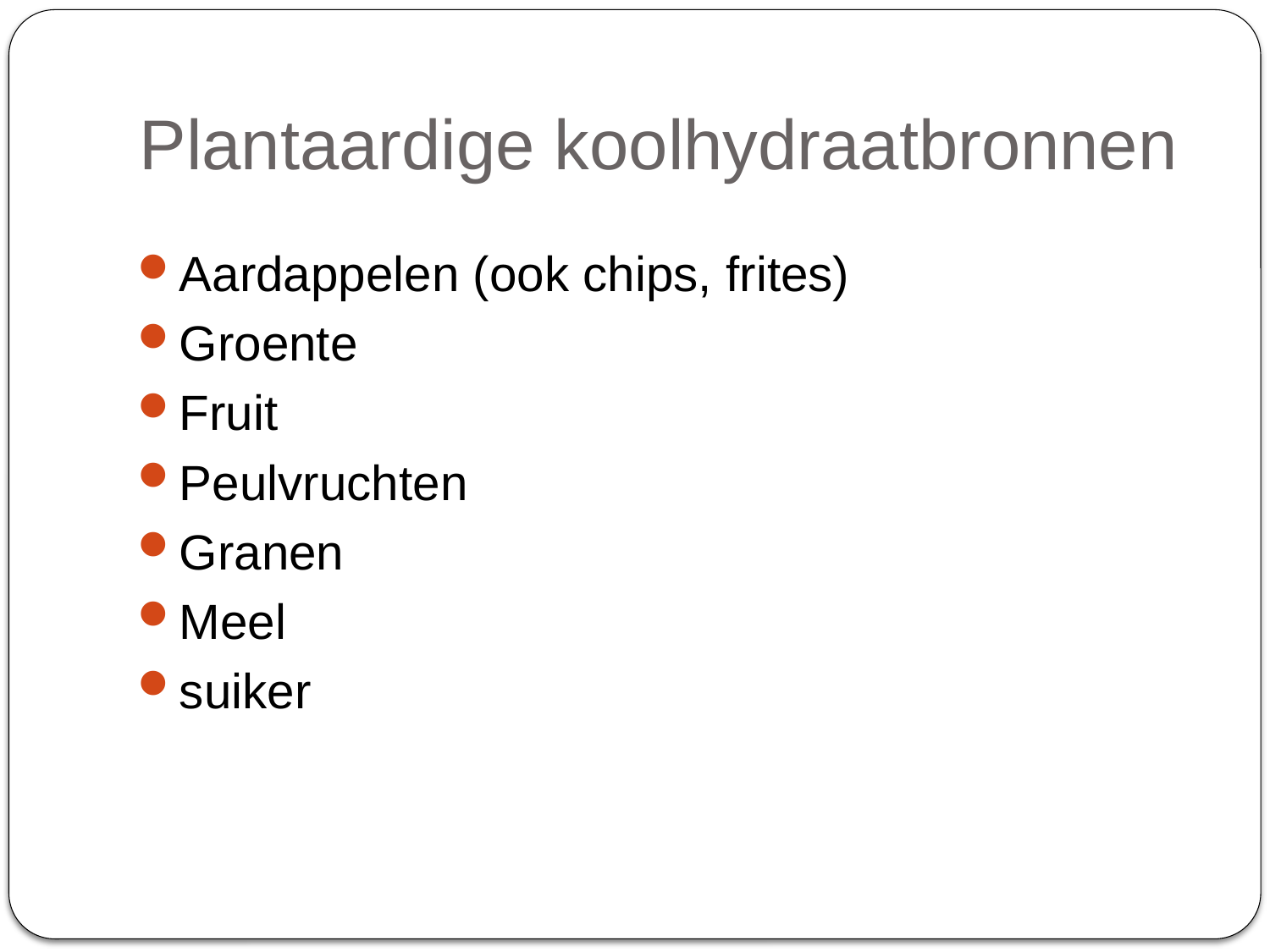

# Plantaardige koolhydraatbronnen
Aardappelen (ook chips, frites)
Groente
Fruit
Peulvruchten
Granen
Meel
suiker